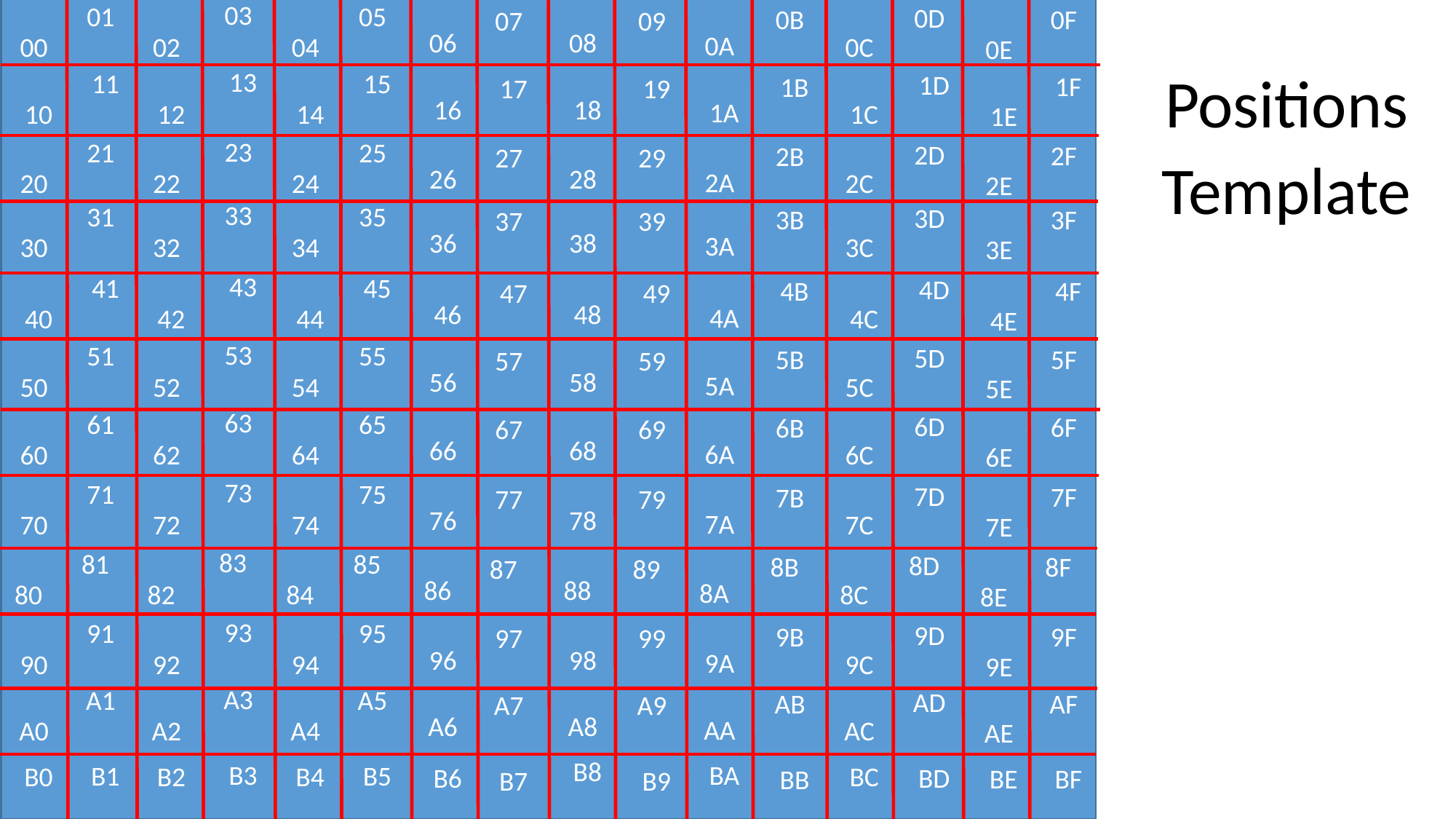

03

05
01
0D
0F
0B
07
09
06
08
0A
00
02
04
0C
0E
13
15
11
Positions
Template
1D
1F
1B
17
19
16
18
1A
10
12
14
1C
1E
23
25
21
2D
2F
2B
27
29
26
28
2A
20
22
24
2C
2E
33
35
31
3D
3F
3B
37
39
36
38
3A
30
32
34
3C
3E
43
45
41
4D
4F
4B
47
49
46
48
4A
40
42
44
4C
4E
53
55
51
5D
5F
5B
57
59
56
58
5A
50
52
54
5C
5E
63
65
61
6D
6F
6B
67
69
66
68
6A
60
62
64
6C
6E
73
75
71
7D
7F
7B
77
79
76
78
7A
70
72
74
7C
7E
83
85
81
8D
8F
8B
87
89
86
88
8A
80
82
84
8C
8E
93
95
91
9D
9F
9B
97
99
96
98
9A
90
92
94
9C
9E
A3
A5
A1
AD
AF
AB
A7
A9
A6
A8
AA
A0
A2
A4
AC
AE
B8
B3
BA
B5
B1
B0
B2
B4
BC
B6
BD
BE
BF
BB
B7
B9